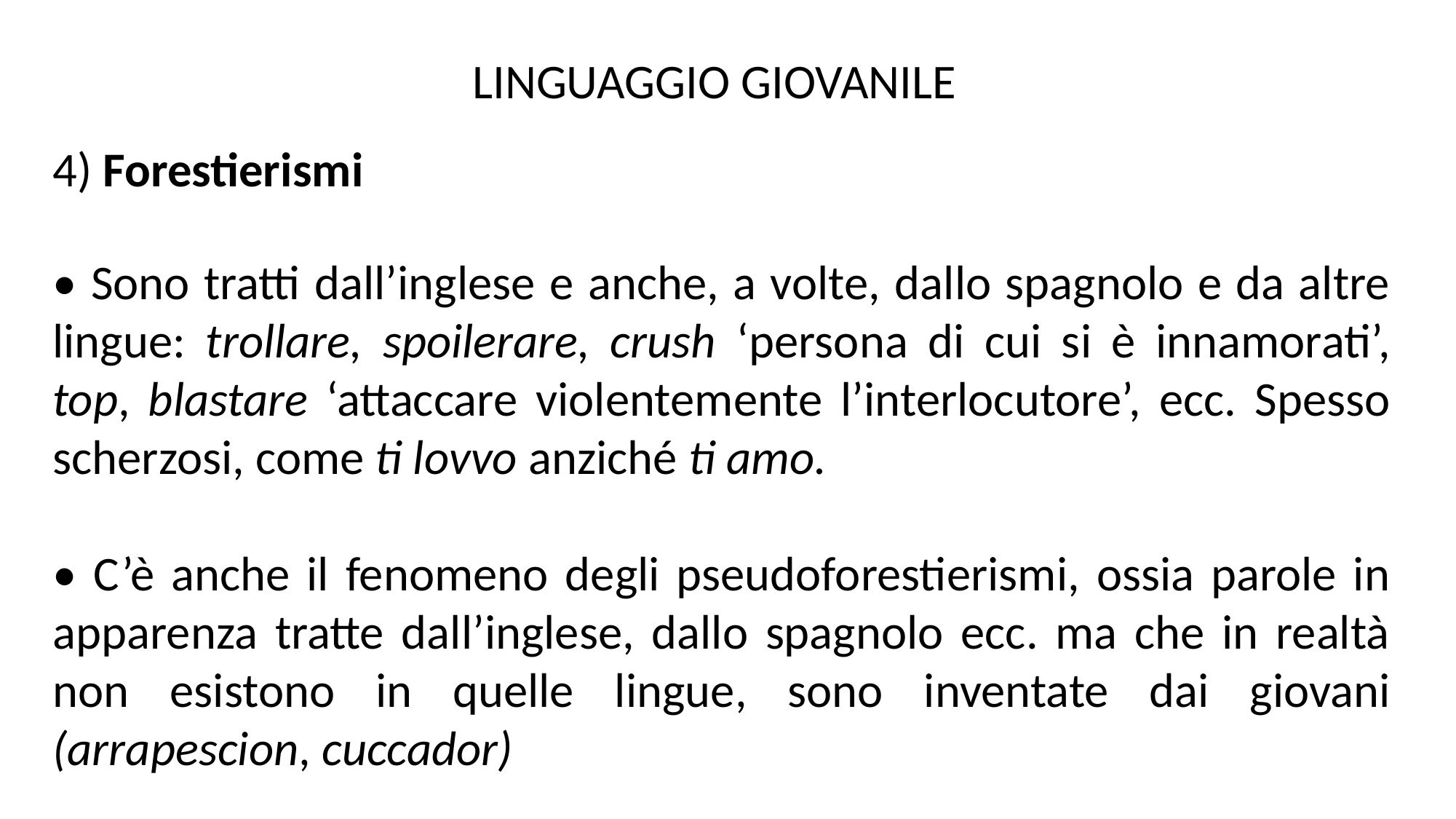

LINGUAGGIO GIOVANILE
4) Forestierismi

• Sono tratti dall’inglese e anche, a volte, dallo spagnolo e da altre lingue: trollare, spoilerare, crush ‘persona di cui si è innamorati’, top, blastare ‘attaccare violentemente l’interlocutore’, ecc. Spesso scherzosi, come ti lovvo anziché ti amo.

• C’è anche il fenomeno degli pseudoforestierismi, ossia parole in apparenza tratte dall’inglese, dallo spagnolo ecc. ma che in realtà non esistono in quelle lingue, sono inventate dai giovani (arrapescion, cuccador)